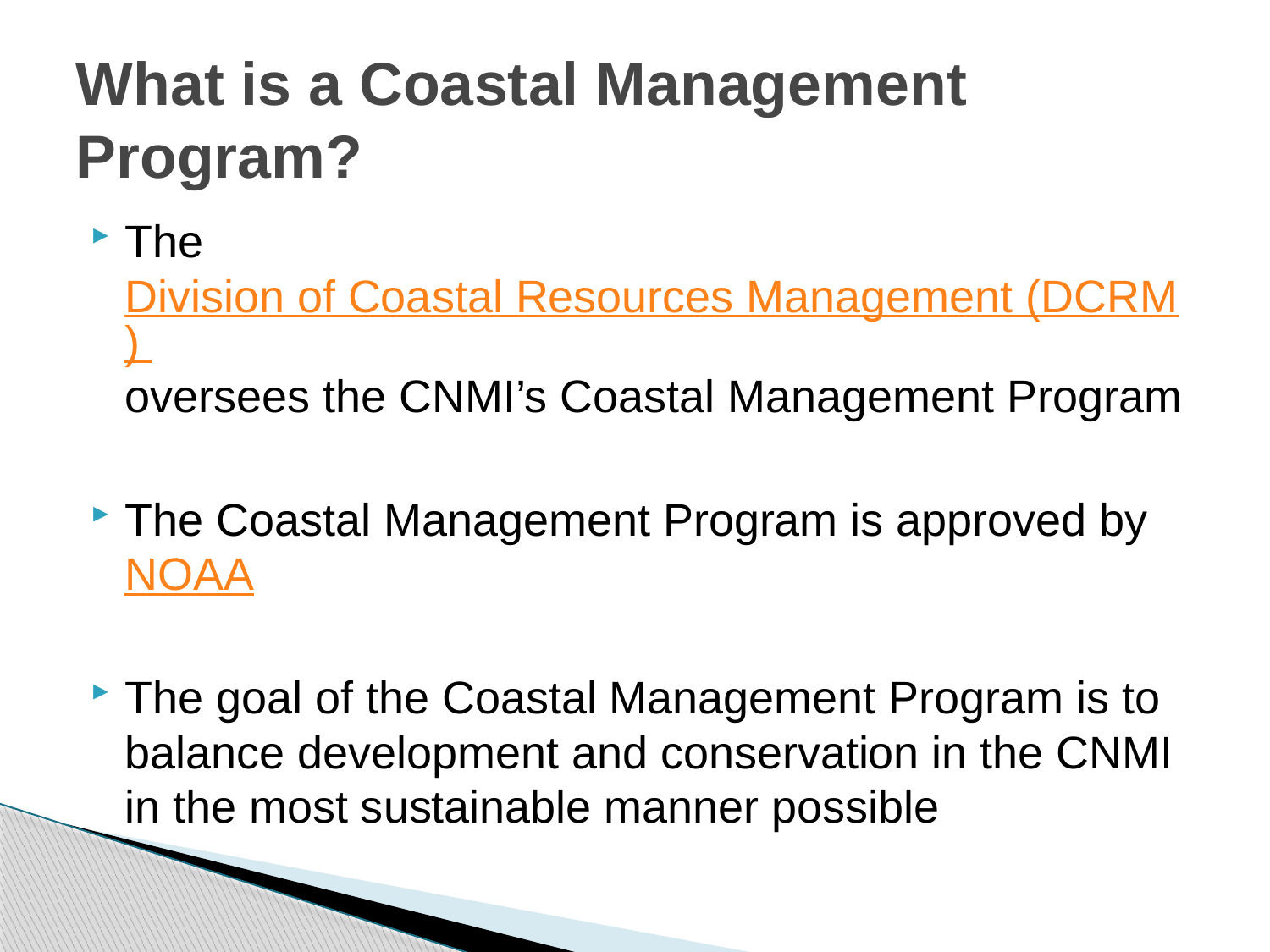

# What is a Coastal Management Program?
The Division of Coastal Resources Management (DCRM) oversees the CNMI’s Coastal Management Program

The Coastal Management Program is approved by NOAA

The goal of the Coastal Management Program is to balance development and conservation in the CNMI in the most sustainable manner possible